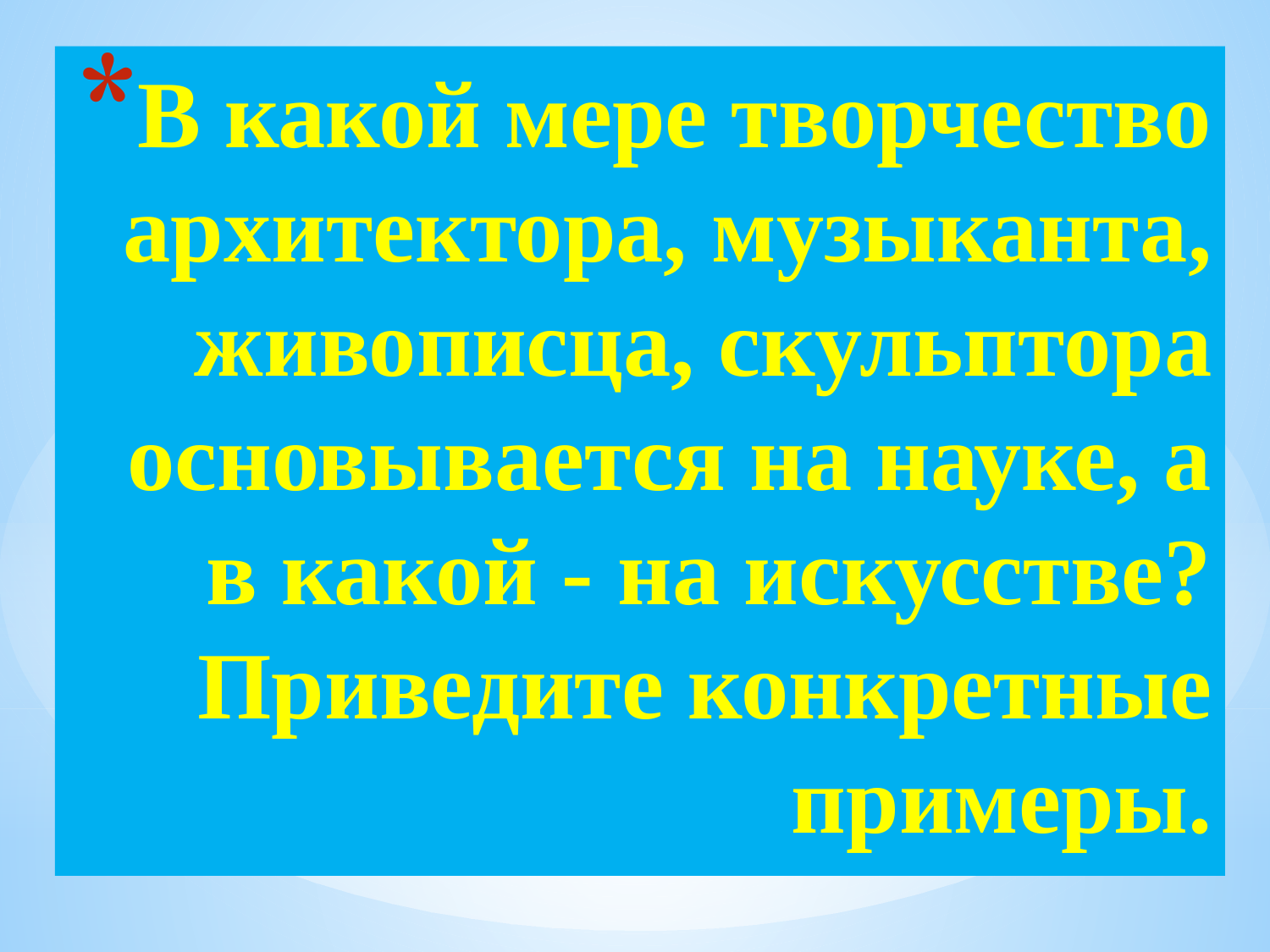

# В какой мере творчество архитектора, музыканта, живописца, скульптора основывается на науке, а в какой - на искусстве? Приведите конкретные примеры.